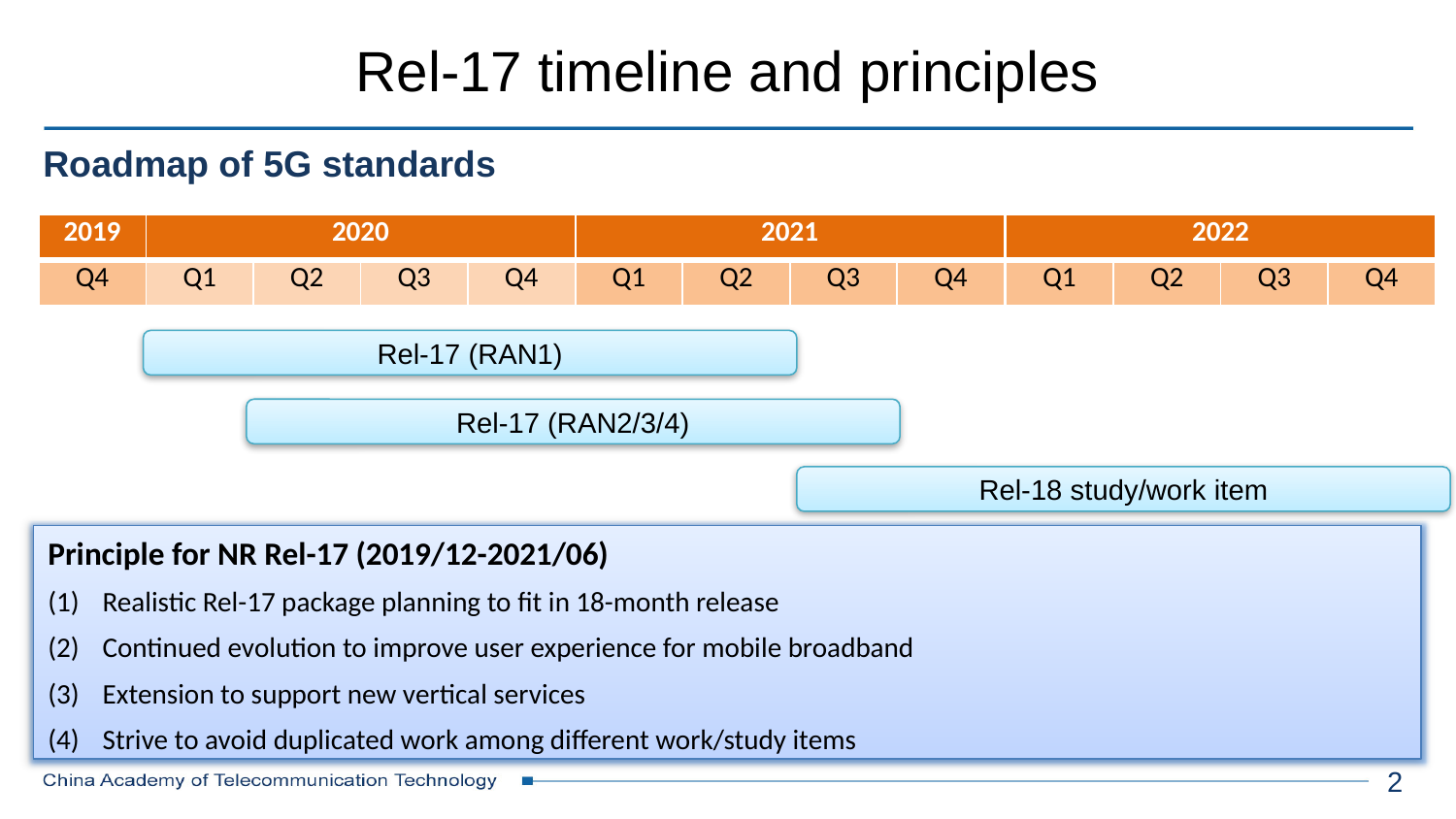

# Rel-17 timeline and principles
Roadmap of 5G standards
| 2022 |  |  |  |
| --- | --- | --- | --- |
| Q1 | Q2 | Q3 | Q4 |
| 2019 | 2020 |  |  |  | 2021 |  |  |  |
| --- | --- | --- | --- | --- | --- | --- | --- | --- |
| Q4 | Q1 | Q2 | Q3 | Q4 | Q1 | Q2 | Q3 | Q4 |
Rel-17 (RAN1)
Rel-17 (RAN2/3/4)
Rel-18 study/work item
Principle for NR Rel-17 (2019/12-2021/06)
Realistic Rel-17 package planning to fit in 18-month release
Continued evolution to improve user experience for mobile broadband
Extension to support new vertical services
Strive to avoid duplicated work among different work/study items
2
2